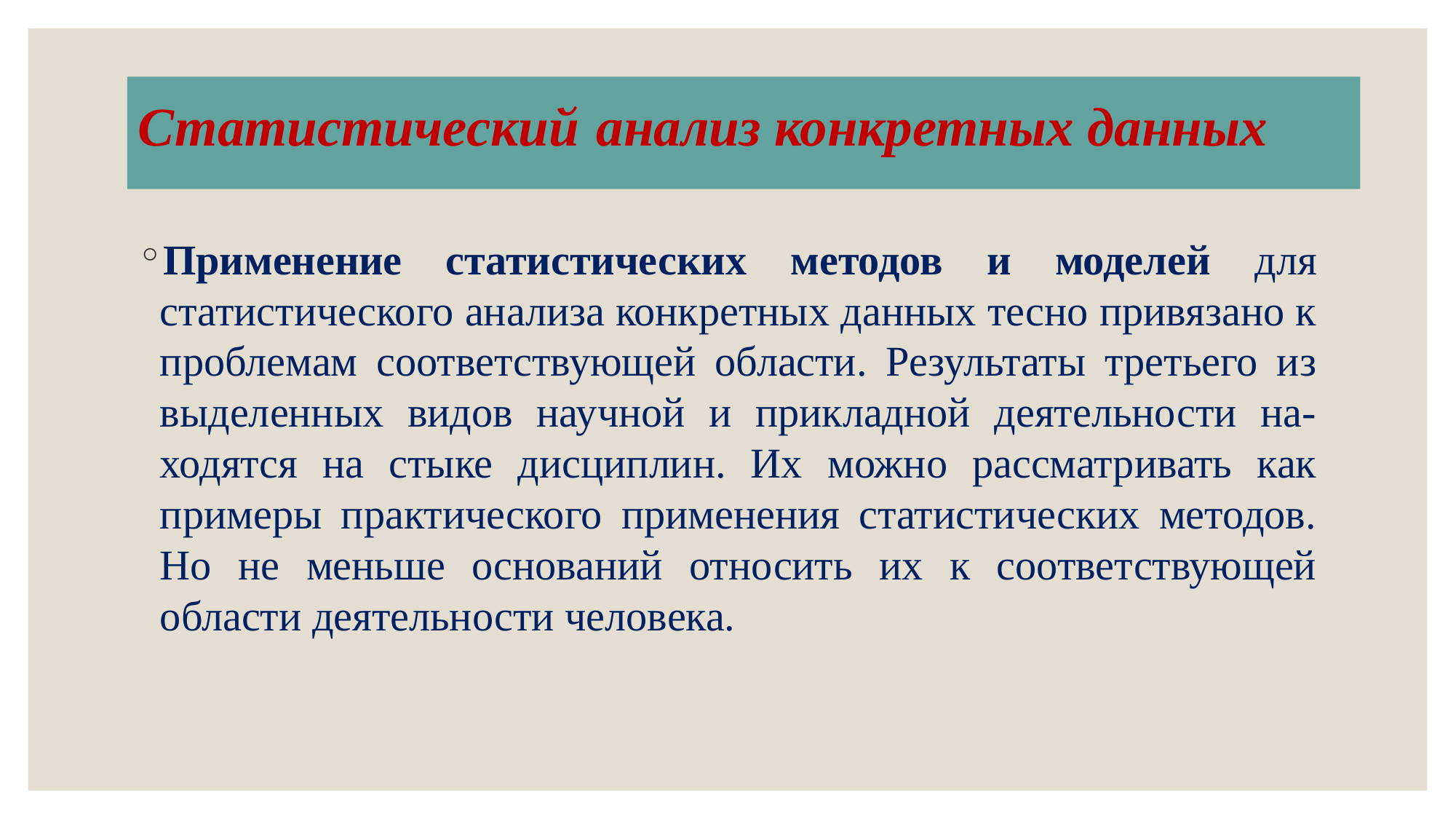

# Статистический анализ конкретных данных
Применение статистических методов и моделей для статистического анализа конкретных данных тесно привязано к проблемам соответствующей области. Результаты третьего из выделенных видов научной и прикладной деятельности на-ходятся на стыке дисциплин. Их можно рассматривать как примеры практического применения статистических методов. Но не меньше оснований относить их к соответствующей области деятельности человека.